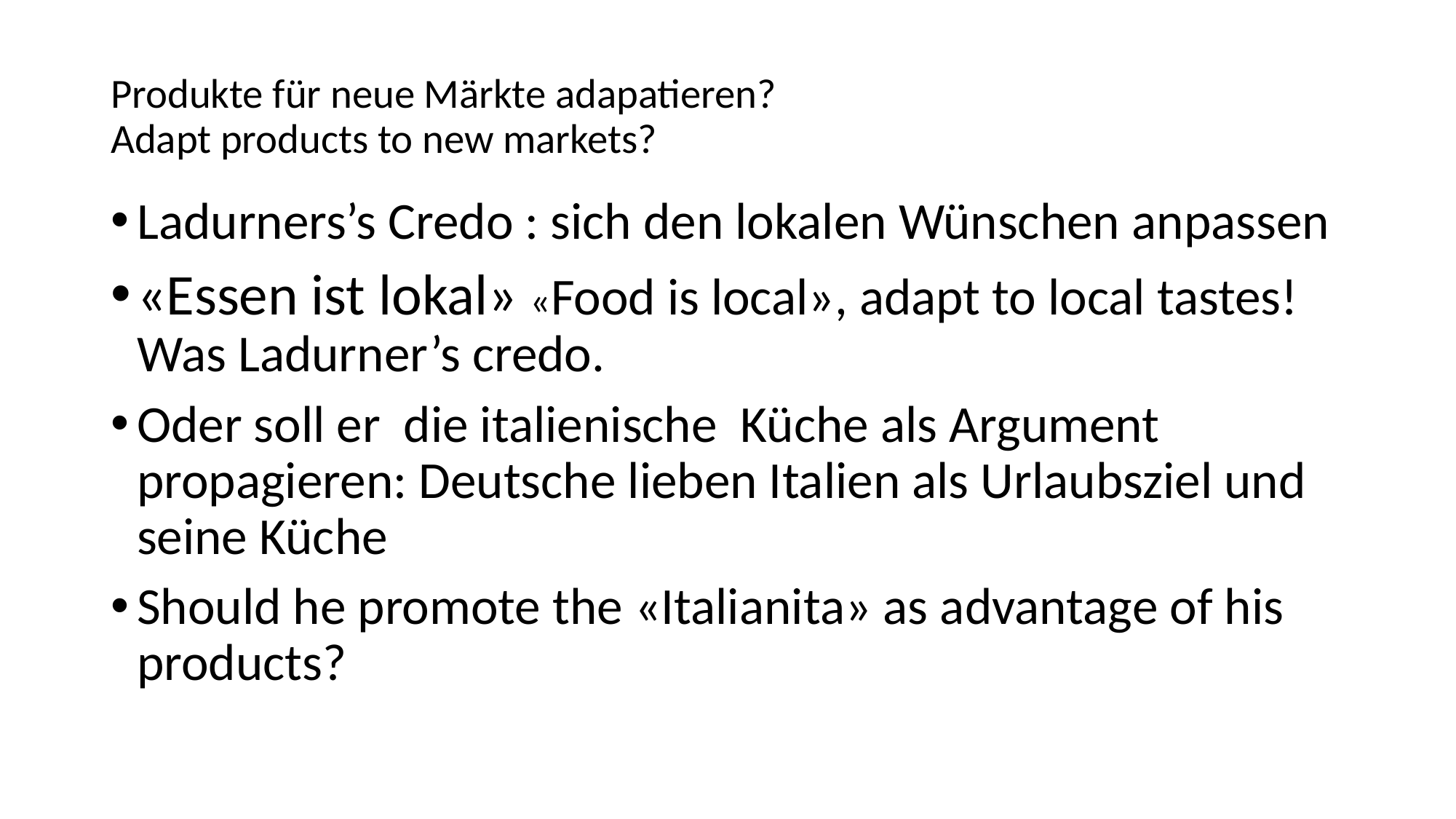

# Produkte für neue Märkte adapatieren? Adapt products to new markets?
Ladurners’s Credo : sich den lokalen Wünschen anpassen
«Essen ist lokal» «Food is local», adapt to local tastes! Was Ladurner’s credo.
Oder soll er  die italienische  Küche als Argument propagieren: Deutsche lieben Italien als Urlaubsziel und seine Küche
Should he promote the «Italianita» as advantage of his products?